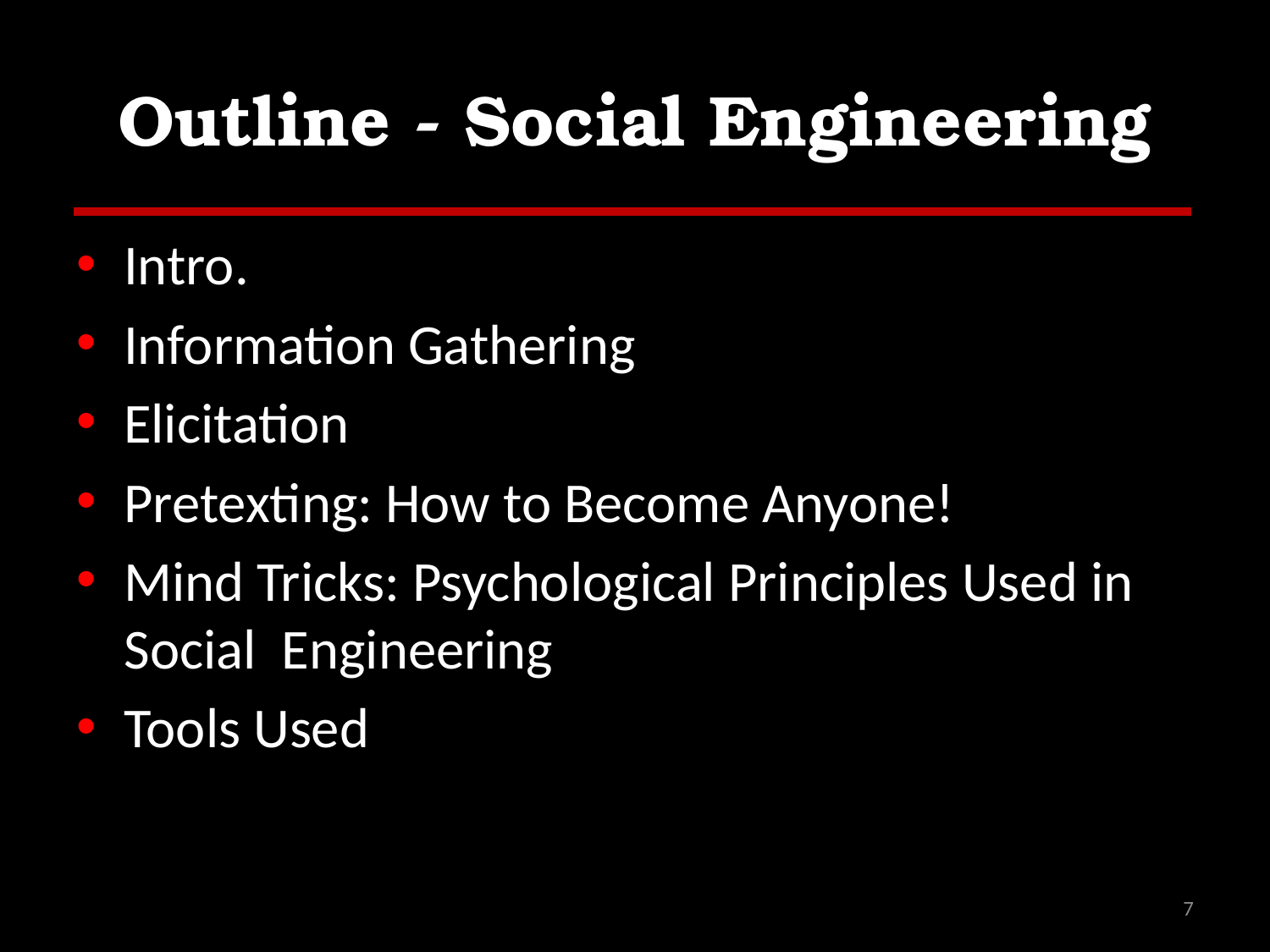

# Outline - Social Engineering
Intro.
Information Gathering
Elicitation
Pretexting: How to Become Anyone!
Mind Tricks: Psychological Principles Used in Social  Engineering
Tools Used
7